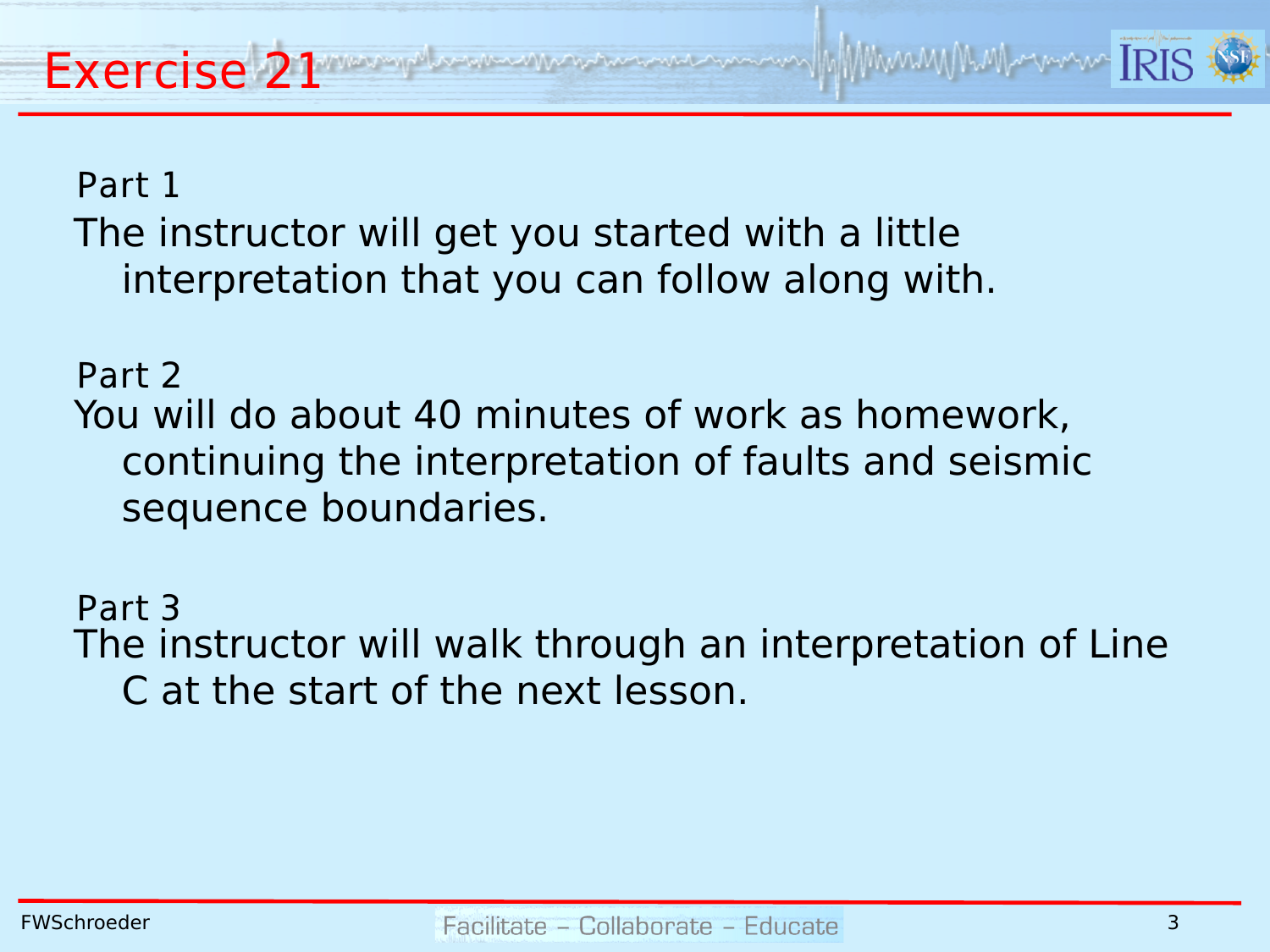

# Exercise 21
Part 1
The instructor will get you started with a little interpretation that you can follow along with.

You will do about 40 minutes of work as homework, continuing the interpretation of faults and seismic sequence boundaries.

The instructor will walk through an interpretation of Line C at the start of the next lesson.
Part 2

Part 3